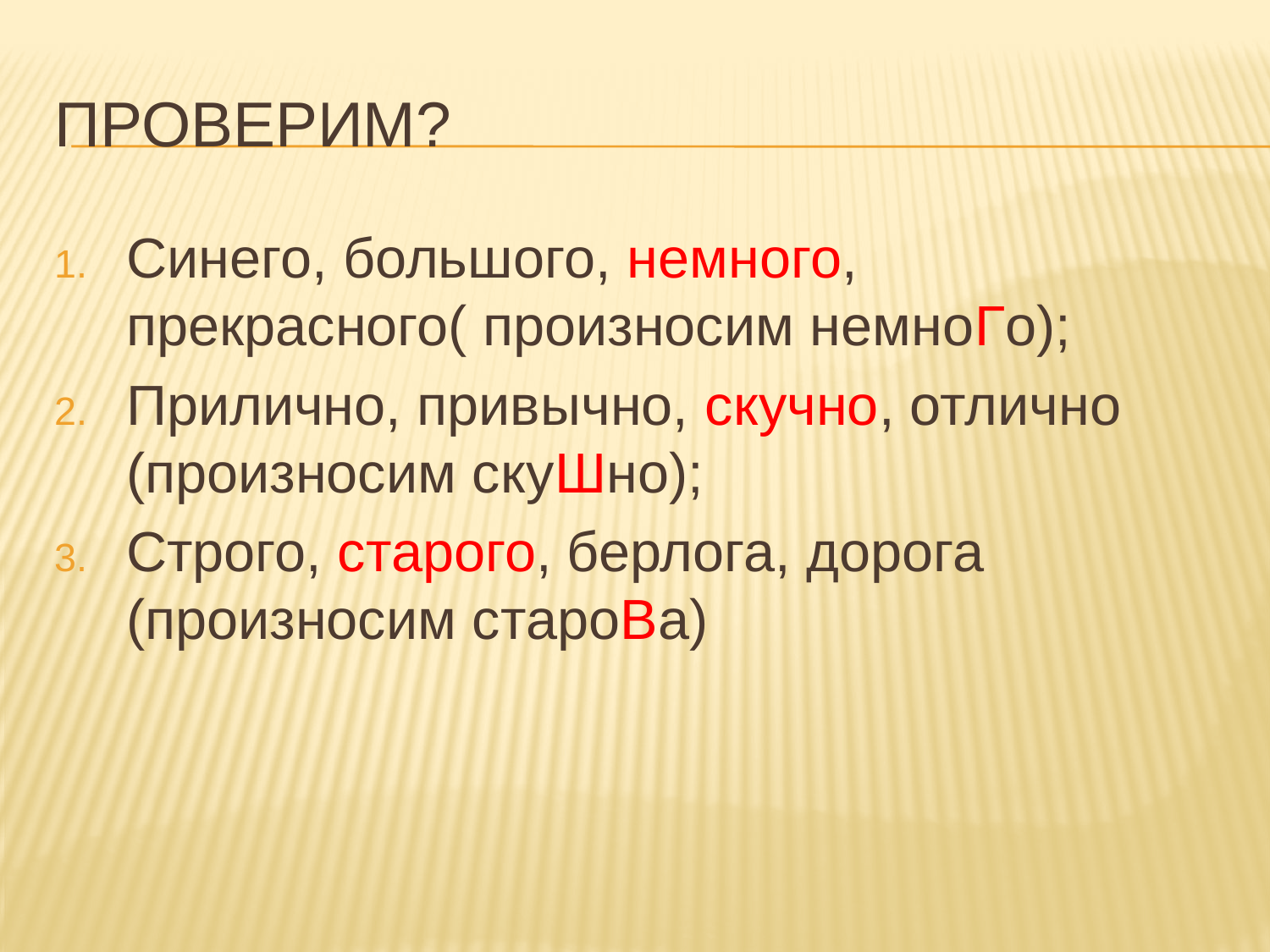

# Проверим?
Синего, большого, немного, прекрасного( произносим немноГо);
Прилично, привычно, скучно, отлично (произносим скуШно);
Строго, старого, берлога, дорога (произносим староВа)